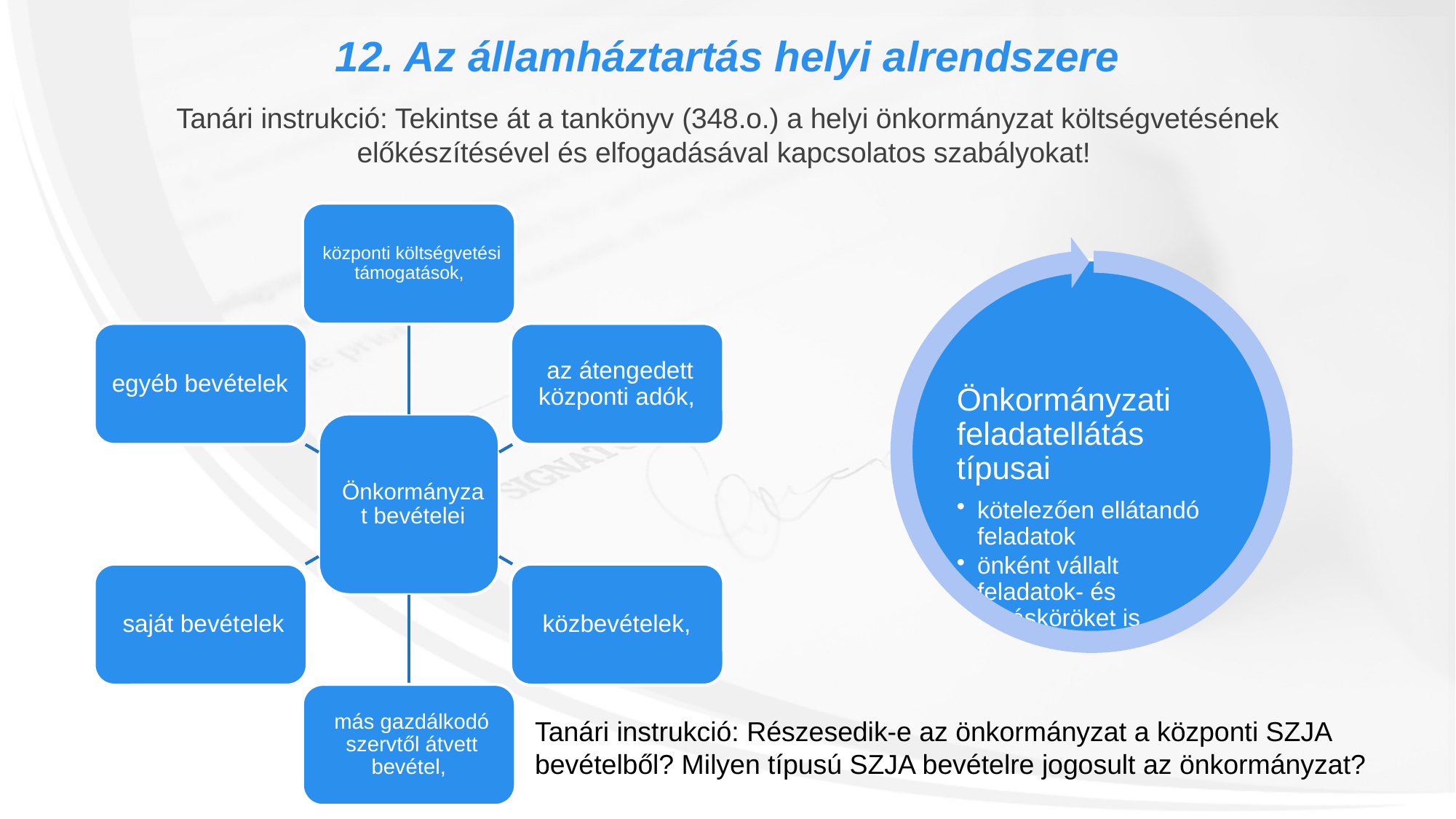

12. Az államháztartás helyi alrendszere

Tanári instrukció: Tekintse át a tankönyv (348.o.) a helyi önkormányzat költségvetésének előkészítésével és elfogadásával kapcsolatos szabályokat!
Önkormányzat bevételei
központi költségvetési támogatások,
az átengedett központi adók,
közbevételek,
más gazdálkodó szervtől átvett bevétel,
saját bevételek
egyéb bevételek
Önkormányzati feladatellátás típusai
kötelezően ellátandó feladatok
önként vállalt feladatok- és hatásköröket is
Tanári instrukció: Részesedik-e az önkormányzat a központi SZJA bevételből? Milyen típusú SZJA bevételre jogosult az önkormányzat?